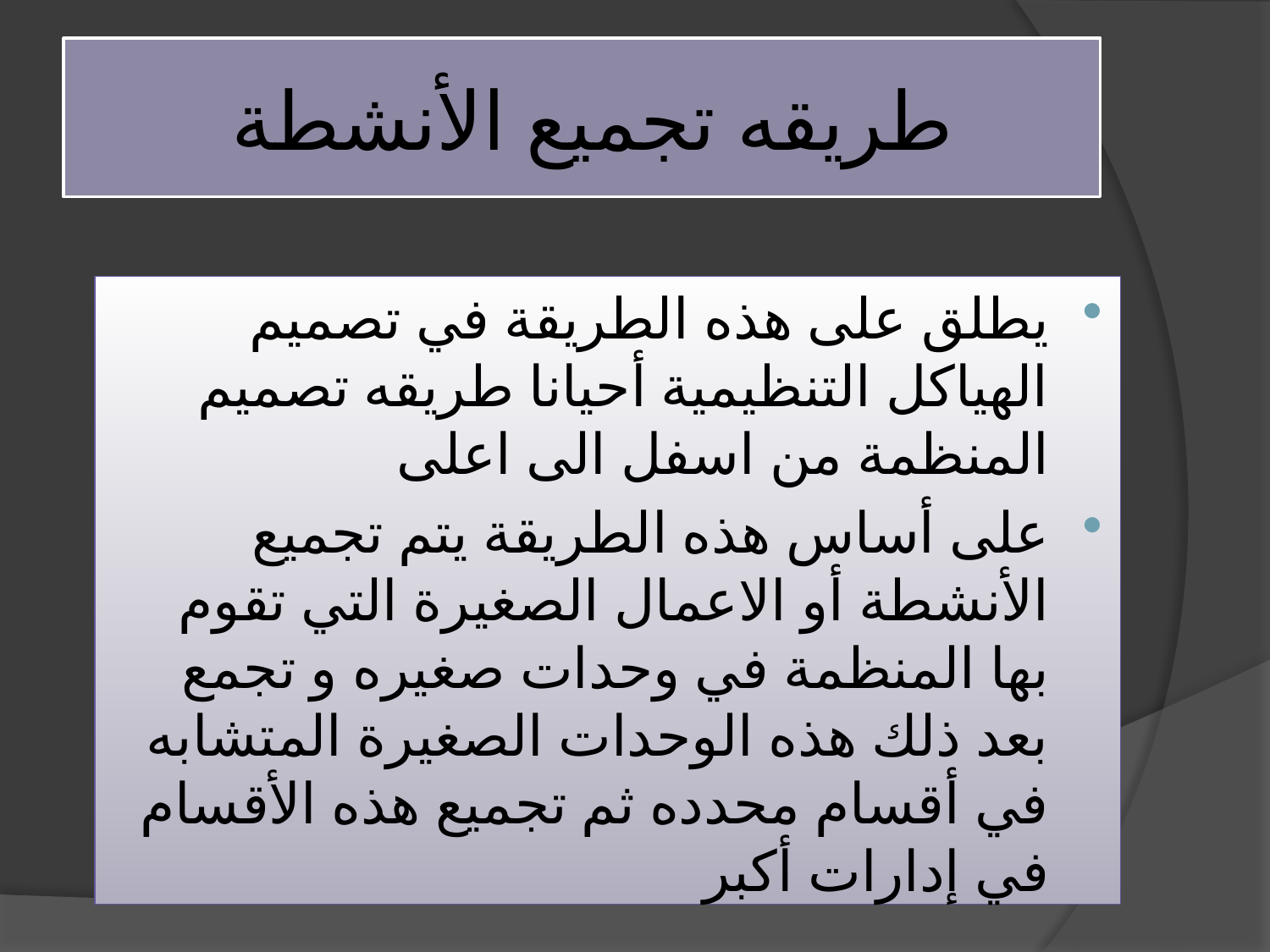

# طريقه تجميع الأنشطة
يطلق على هذه الطريقة في تصميم الهياكل التنظيمية أحيانا طريقه تصميم المنظمة من اسفل الى اعلى
على أساس هذه الطريقة يتم تجميع الأنشطة أو الاعمال الصغيرة التي تقوم بها المنظمة في وحدات صغيره و تجمع بعد ذلك هذه الوحدات الصغيرة المتشابه في أقسام محدده ثم تجميع هذه الأقسام في إدارات أكبر